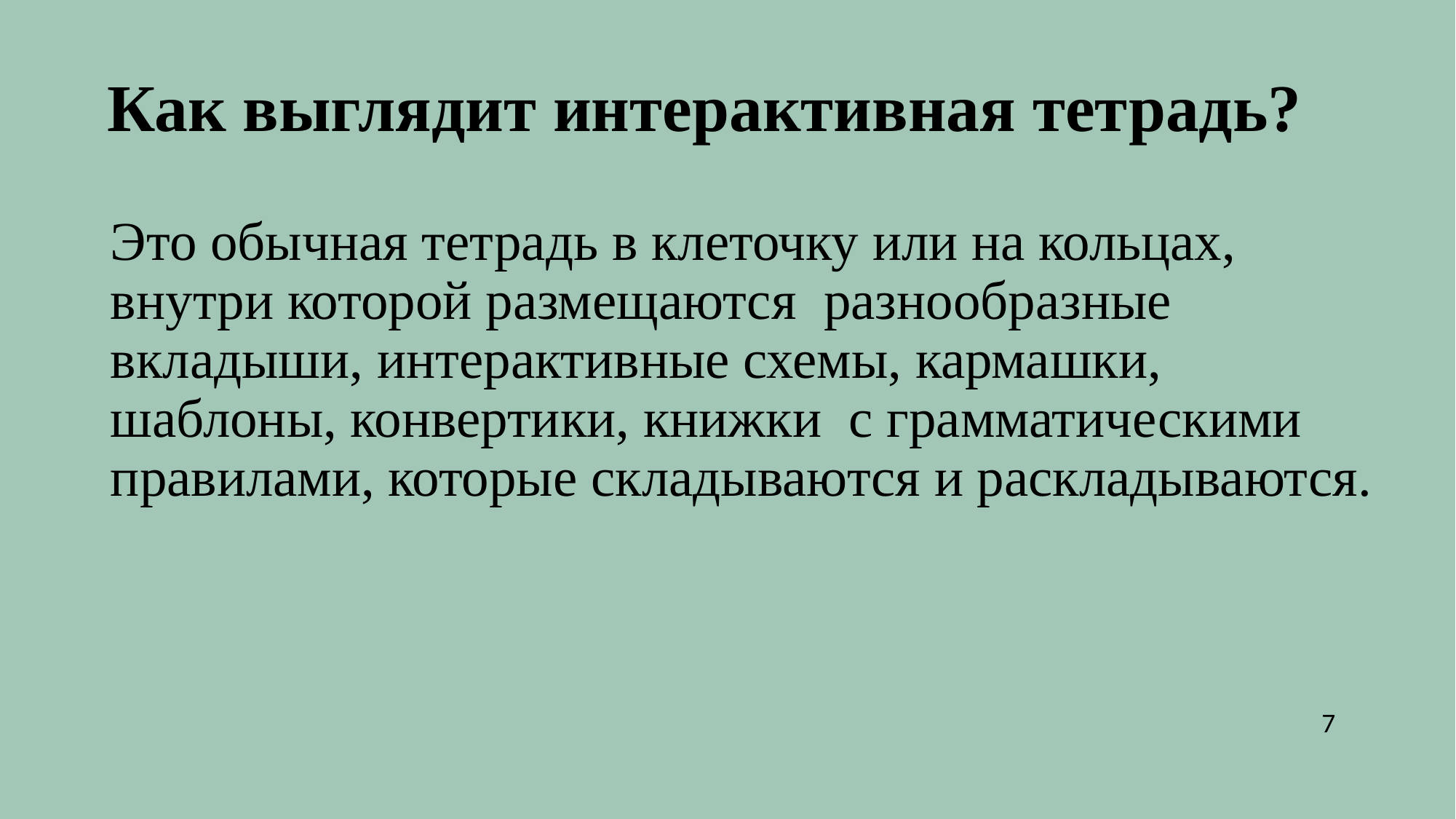

# Как выглядит интерактивная тетрадь?
Это обычная тетрадь в клеточку или на кольцах,  внутри которой размещаются  разнообразные вкладыши, интерактивные схемы, кармашки, шаблоны, конвертики, книжки  с грамматическими правилами, которые складываются и раскладываются.
7